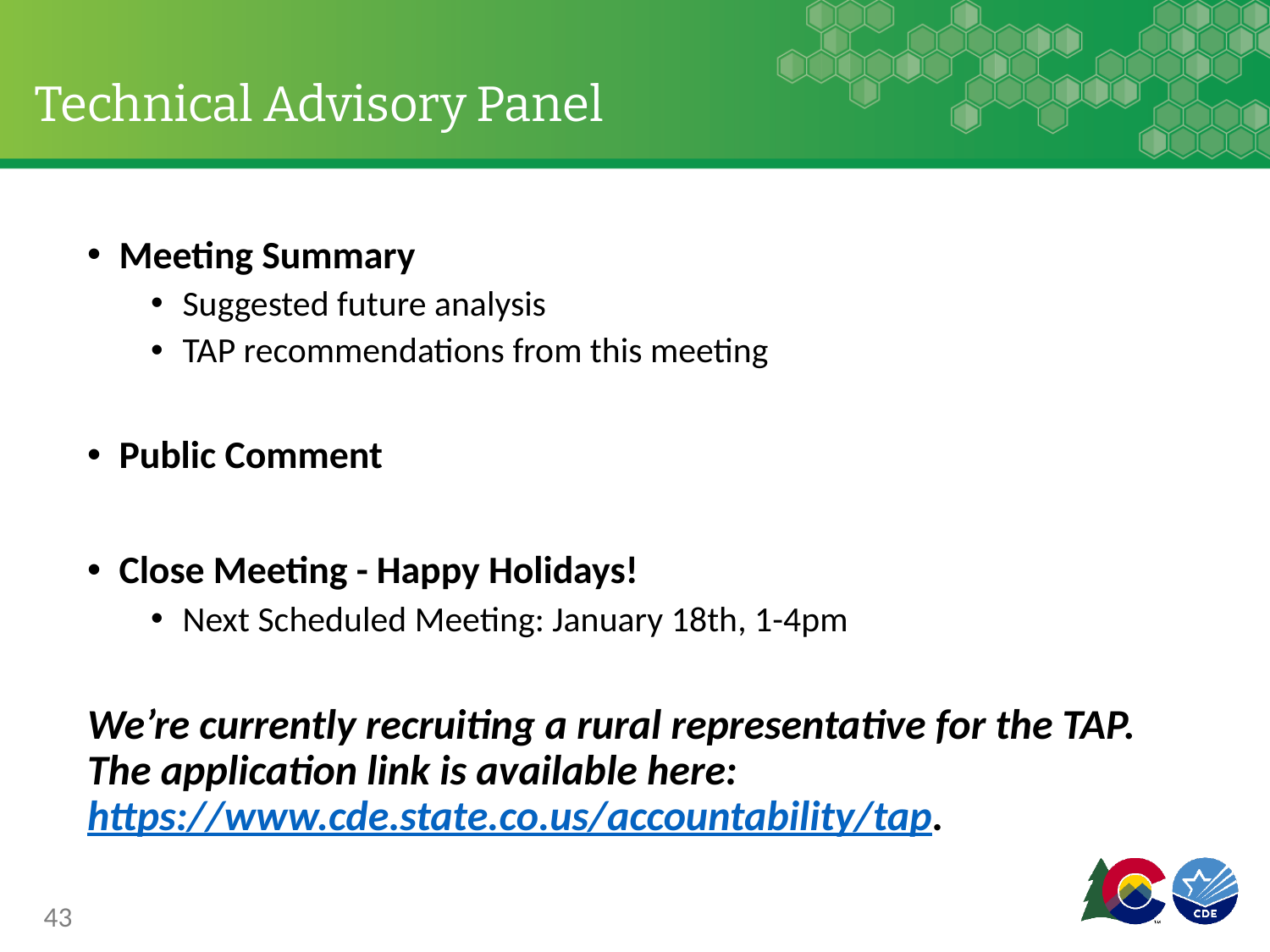

# Technical Advisory Panel
Meeting Summary
Suggested future analysis
TAP recommendations from this meeting

Public Comment

Close Meeting - Happy Holidays!
Next Scheduled Meeting: January 18th, 1-4pm

We’re currently recruiting a rural representative for the TAP. The application link is available here: https://www.cde.state.co.us/accountability/tap.
43